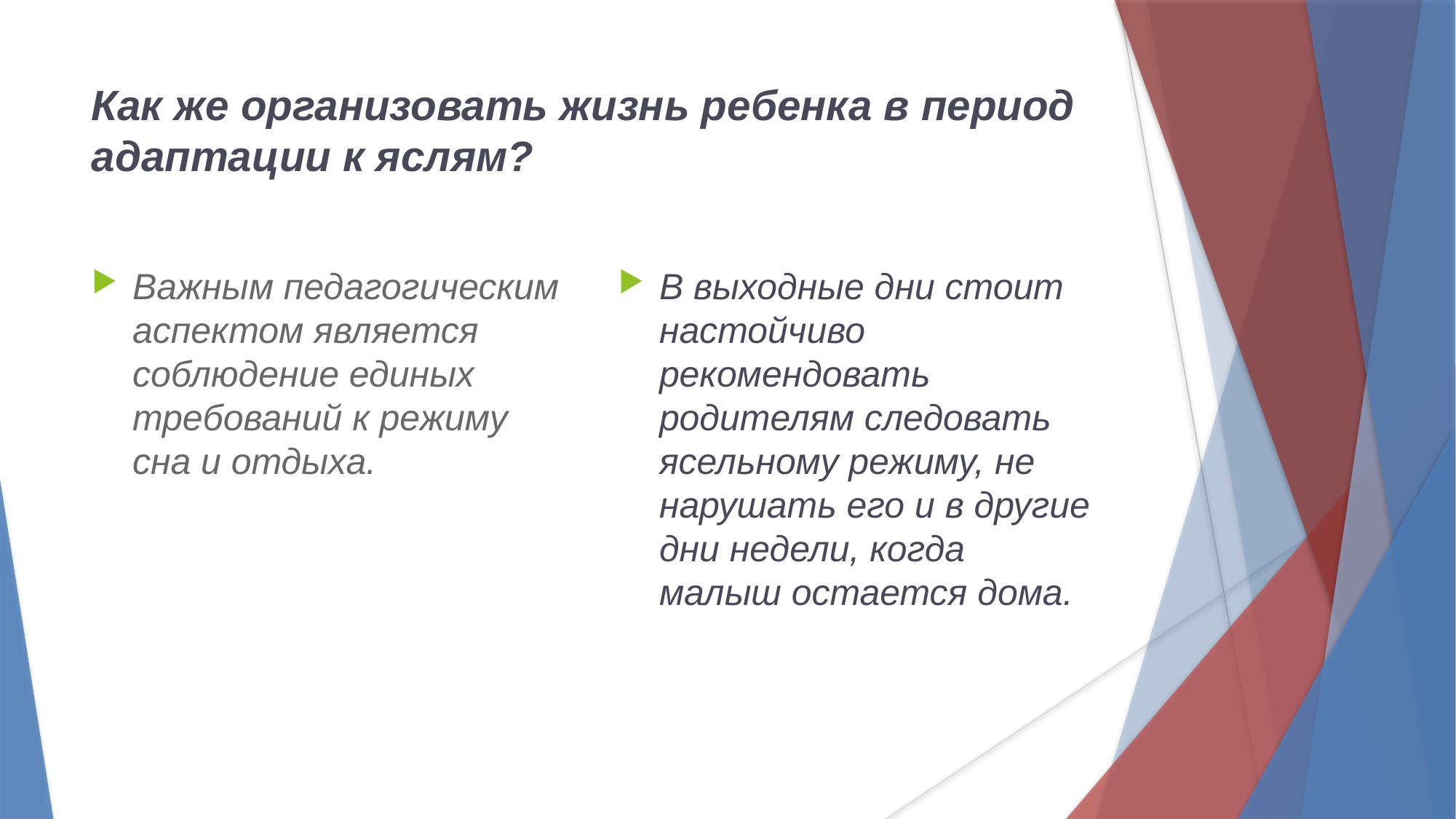

Как же организовать жизнь ребенка в период адаптации к яслям?

Важным педагогическим аспектом является соблюдение единых требований к режиму сна и отдыха.
В выходные дни стоит настойчиво рекомендовать родителям следовать ясельному режиму, не нарушать его и в другие дни недели, когда малыш остается дома.